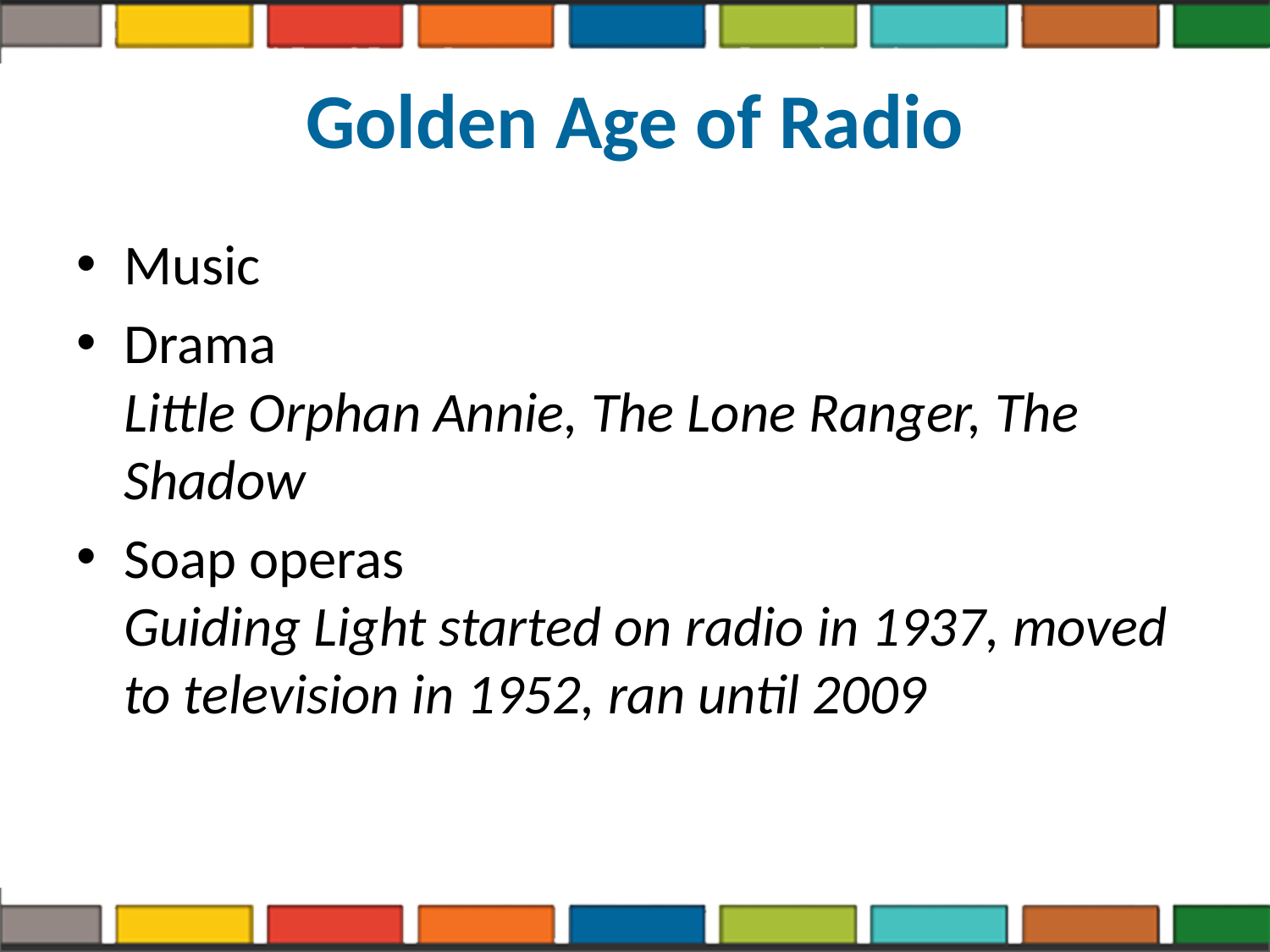

# Golden Age of Radio
Music
Drama
Little Orphan Annie, The Lone Ranger, The Shadow
Soap operas
Guiding Light started on radio in 1937, moved to television in 1952, ran until 2009